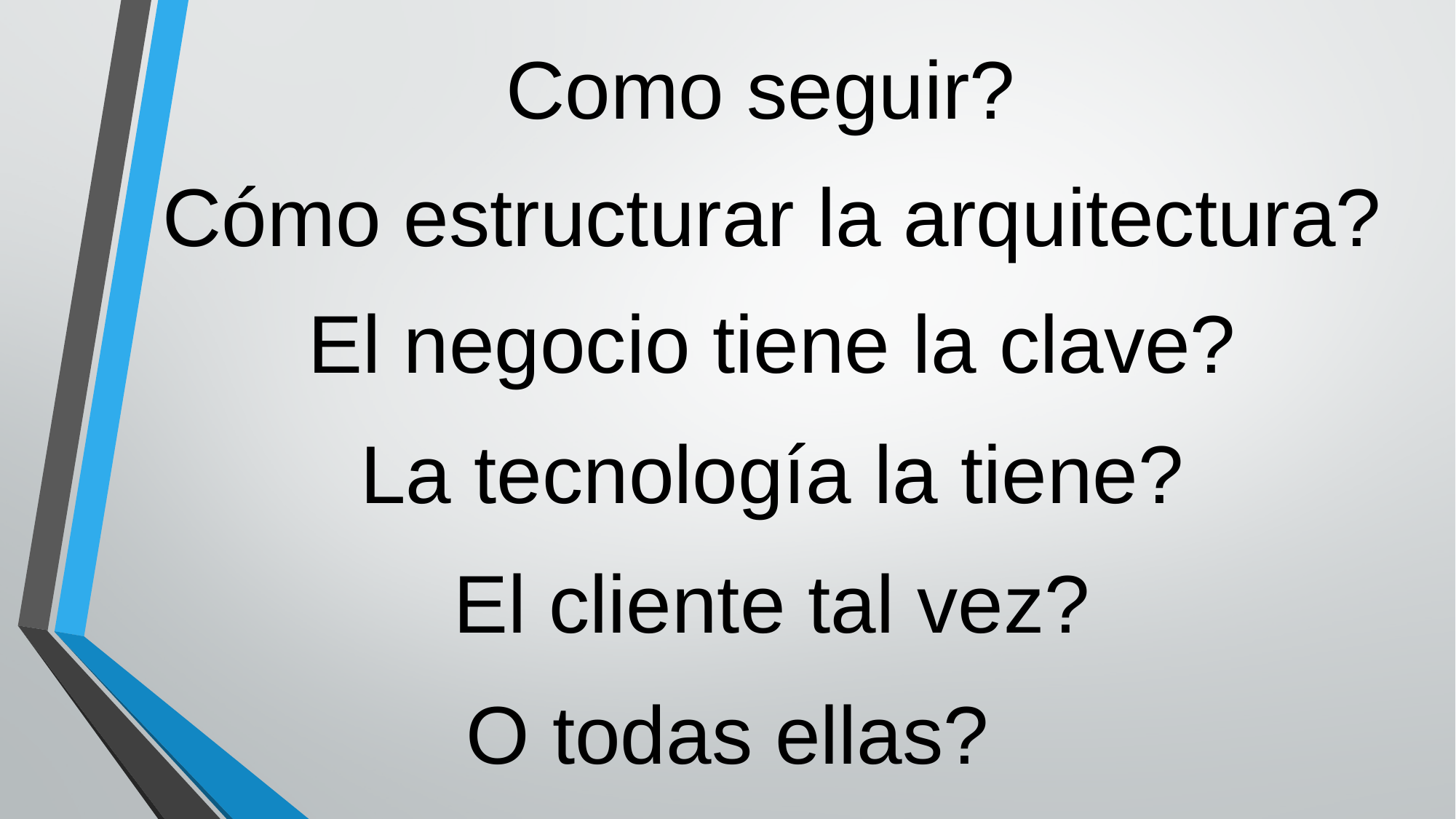

Como seguir?
Cómo estructurar la arquitectura?
El negocio tiene la clave?
La tecnología la tiene?
El cliente tal vez?
O todas ellas?